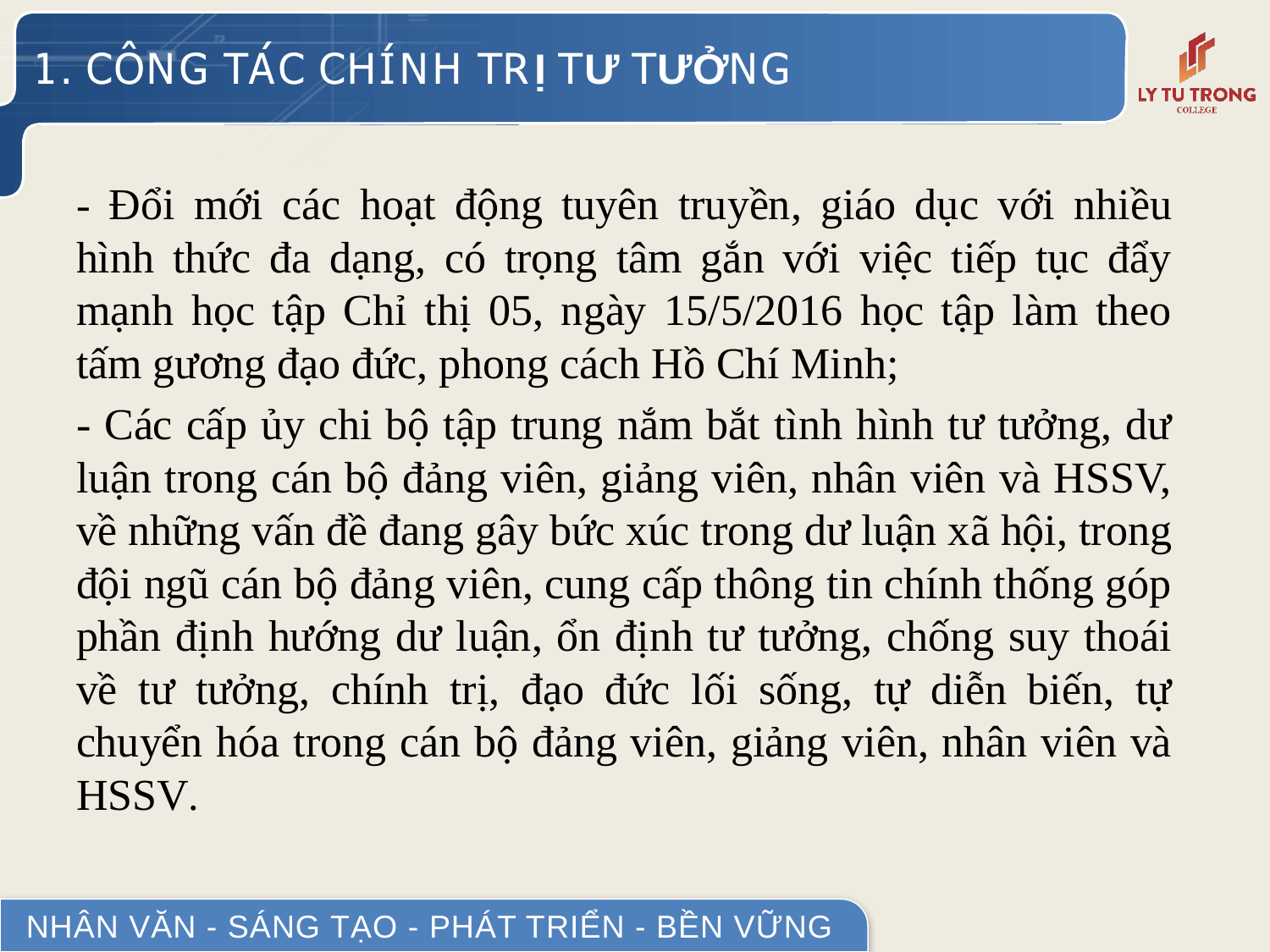

1. CÔNG TÁC CHÍNH TRỊ TƯ TƯỞNG
- Đổi mới các hoạt động tuyên truyền, giáo dục với nhiều hình thức đa dạng, có trọng tâm gắn với việc tiếp tục đẩy mạnh học tập Chỉ thị 05, ngày 15/5/2016 học tập làm theo tấm gương đạo đức, phong cách Hồ Chí Minh;
- Các cấp ủy chi bộ tập trung nắm bắt tình hình tư tưởng, dư luận trong cán bộ đảng viên, giảng viên, nhân viên và HSSV, về những vấn đề đang gây bức xúc trong dư luận xã hội, trong đội ngũ cán bộ đảng viên, cung cấp thông tin chính thống góp phần định hướng dư luận, ổn định tư tưởng, chống suy thoái về tư tưởng, chính trị, đạo đức lối sống, tự diễn biến, tự chuyển hóa trong cán bộ đảng viên, giảng viên, nhân viên và HSSV.